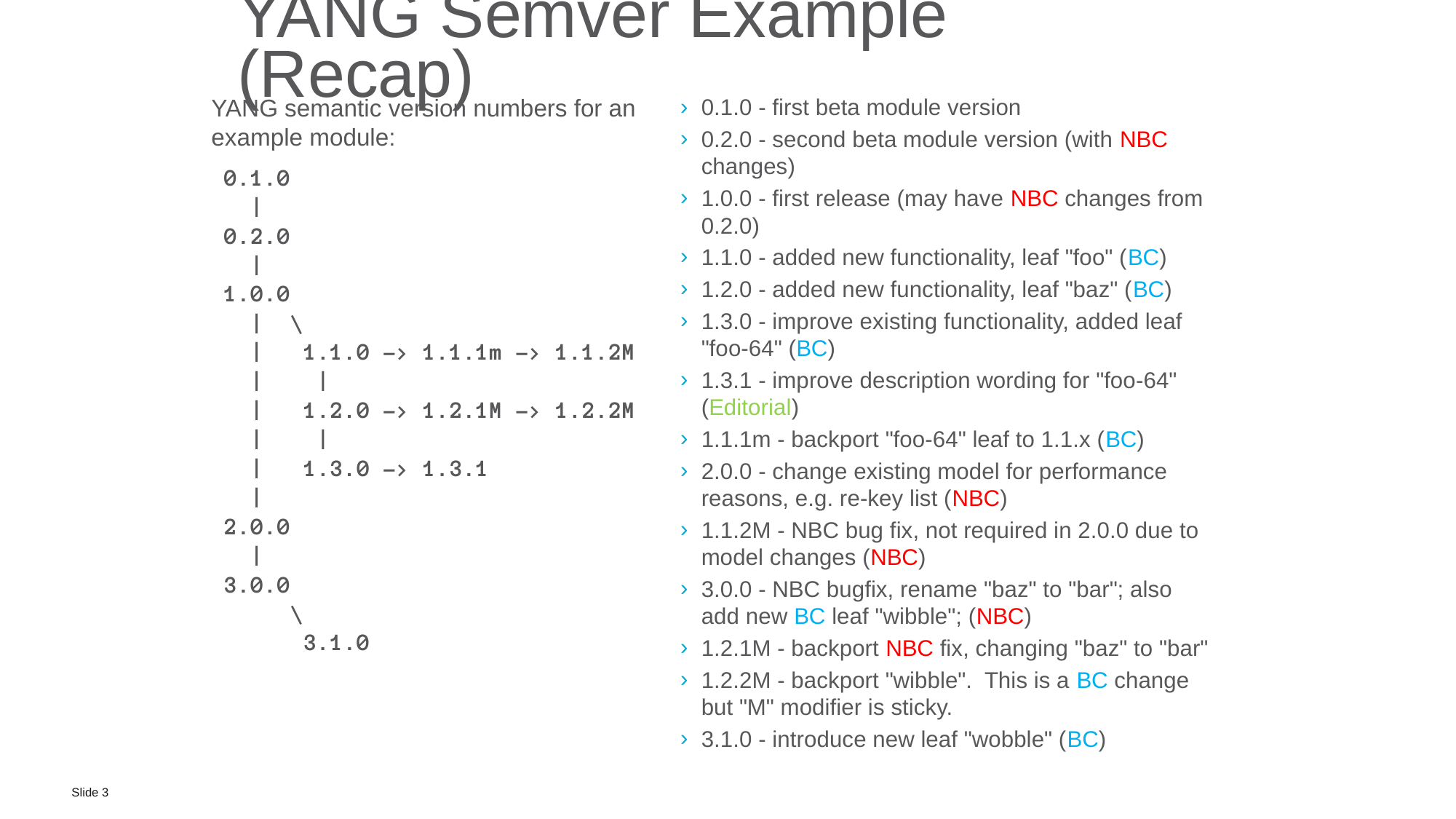

# YANG Semver Example (Recap)
YANG semantic version numbers for an example module:

 0.1.0
   |
 0.2.0
   |
 1.0.0
   |  \
   |   1.1.0 -> 1.1.1m -> 1.1.2M
   |    |
   |   1.2.0 -> 1.2.1M -> 1.2.2M
   |    |
   |   1.3.0 -> 1.3.1
   |
 2.0.0
   |
 3.0.0
      \
       3.1.0
0.1.0 - first beta module version
0.2.0 - second beta module version (with NBC changes)
1.0.0 - first release (may have NBC changes from 0.2.0)
1.1.0 - added new functionality, leaf "foo" (BC)
1.2.0 - added new functionality, leaf "baz" (BC)
1.3.0 - improve existing functionality, added leaf "foo-64" (BC)
1.3.1 - improve description wording for "foo-64" (Editorial)
1.1.1m - backport "foo-64" leaf to 1.1.x (BC)
2.0.0 - change existing model for performance reasons, e.g. re-key list (NBC)
1.1.2M - NBC bug fix, not required in 2.0.0 due to model changes (NBC)
3.0.0 - NBC bugfix, rename "baz" to "bar"; also add new BC leaf "wibble"; (NBC)
1.2.1M - backport NBC fix, changing "baz" to "bar"
1.2.2M - backport "wibble".  This is a BC change but "M" modifier is sticky.
3.1.0 - introduce new leaf "wobble" (BC)